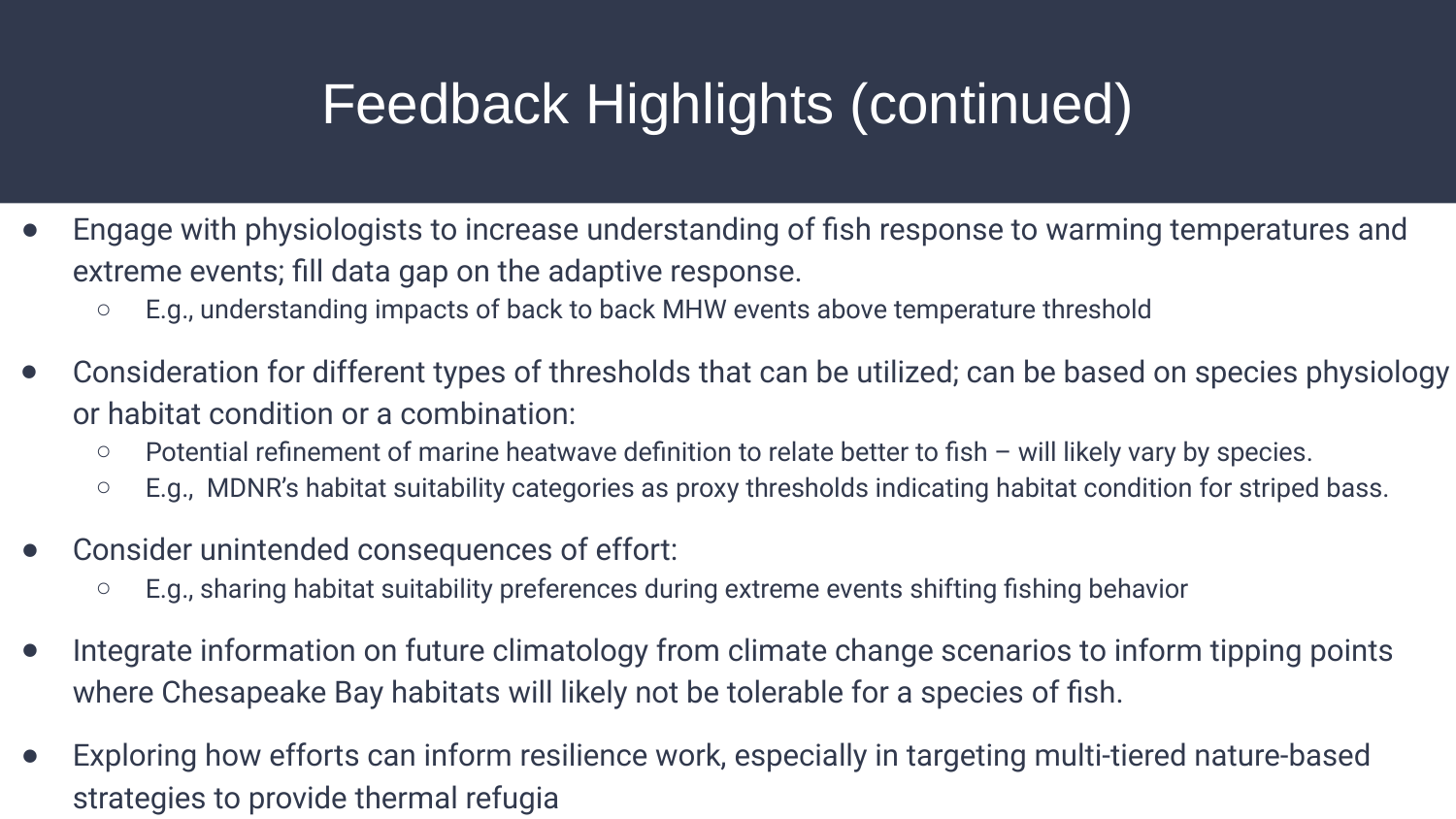

# Feedback Highlights (continued)
Engage with physiologists to increase understanding of fish response to warming temperatures and extreme events; fill data gap on the adaptive response.
E.g., understanding impacts of back to back MHW events above temperature threshold

Consideration for different types of thresholds that can be utilized; can be based on species physiology or habitat condition or a combination:
Potential refinement of marine heatwave definition to relate better to fish – will likely vary by species.
E.g.,  MDNR’s habitat suitability categories as proxy thresholds indicating habitat condition for striped bass.

Consider unintended consequences of effort:
E.g., sharing habitat suitability preferences during extreme events shifting fishing behavior

Integrate information on future climatology from climate change scenarios to inform tipping points where Chesapeake Bay habitats will likely not be tolerable for a species of fish.

Exploring how efforts can inform resilience work, especially in targeting multi-tiered nature-based strategies to provide thermal refugia